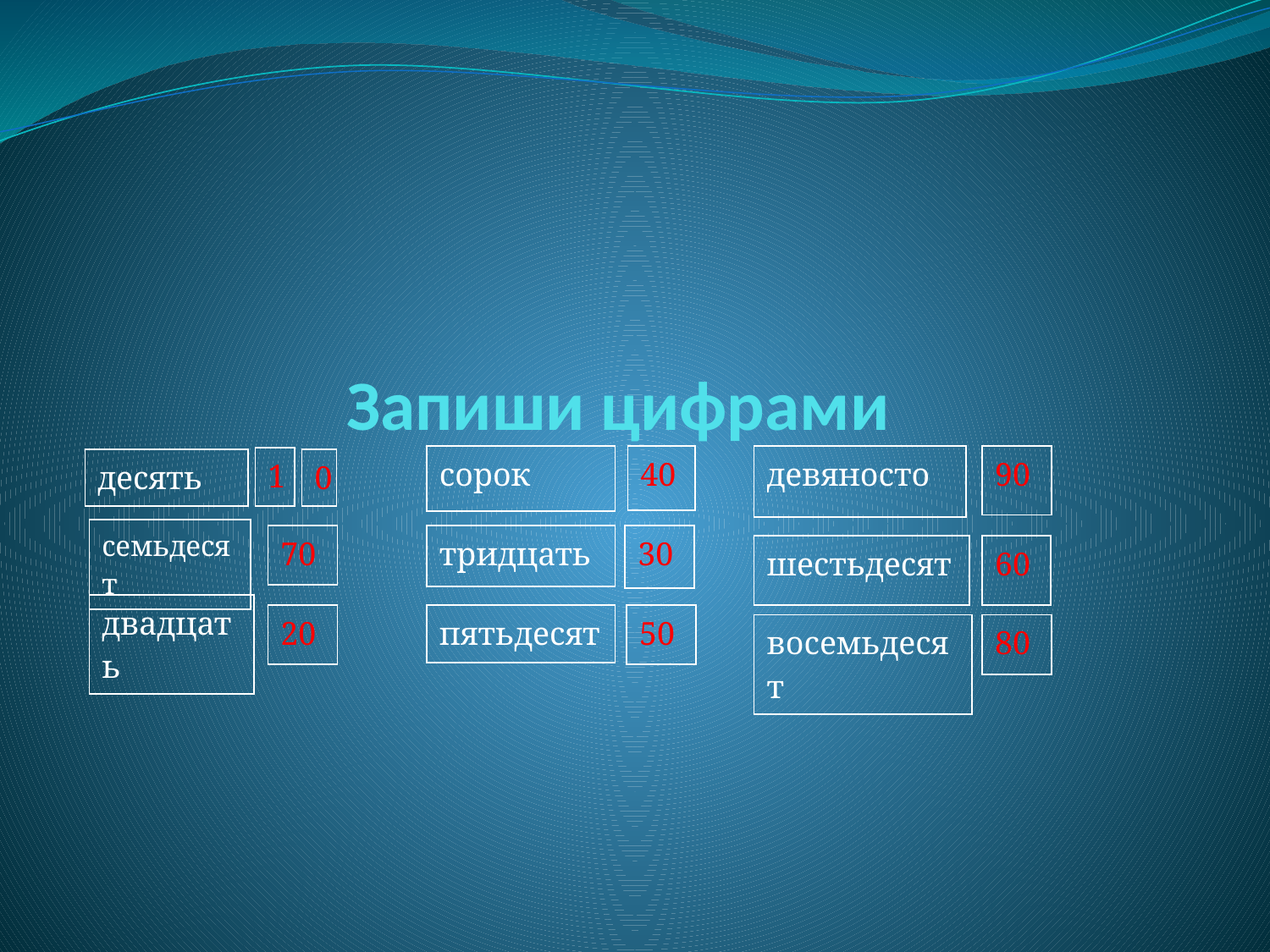

# Запиши цифрами
| сорок |
| --- |
| 40 |
| --- |
| девяносто |
| --- |
| 90 |
| --- |
| 1 |
| --- |

| десять |
| --- |
| 0 |
| --- |
| семьдесят |
| --- |
| 70 |
| --- |
| тридцать |
| --- |
| 30 |
| --- |
| шестьдесят |
| --- |
| 60 |
| --- |
|  |
| --- |
| двадцать |
| --- |
| пятьдесят |
| --- |
| 20 |
| --- |
| 50 |
| --- |
| восемьдесят |
| --- |
| 80 |
| --- |